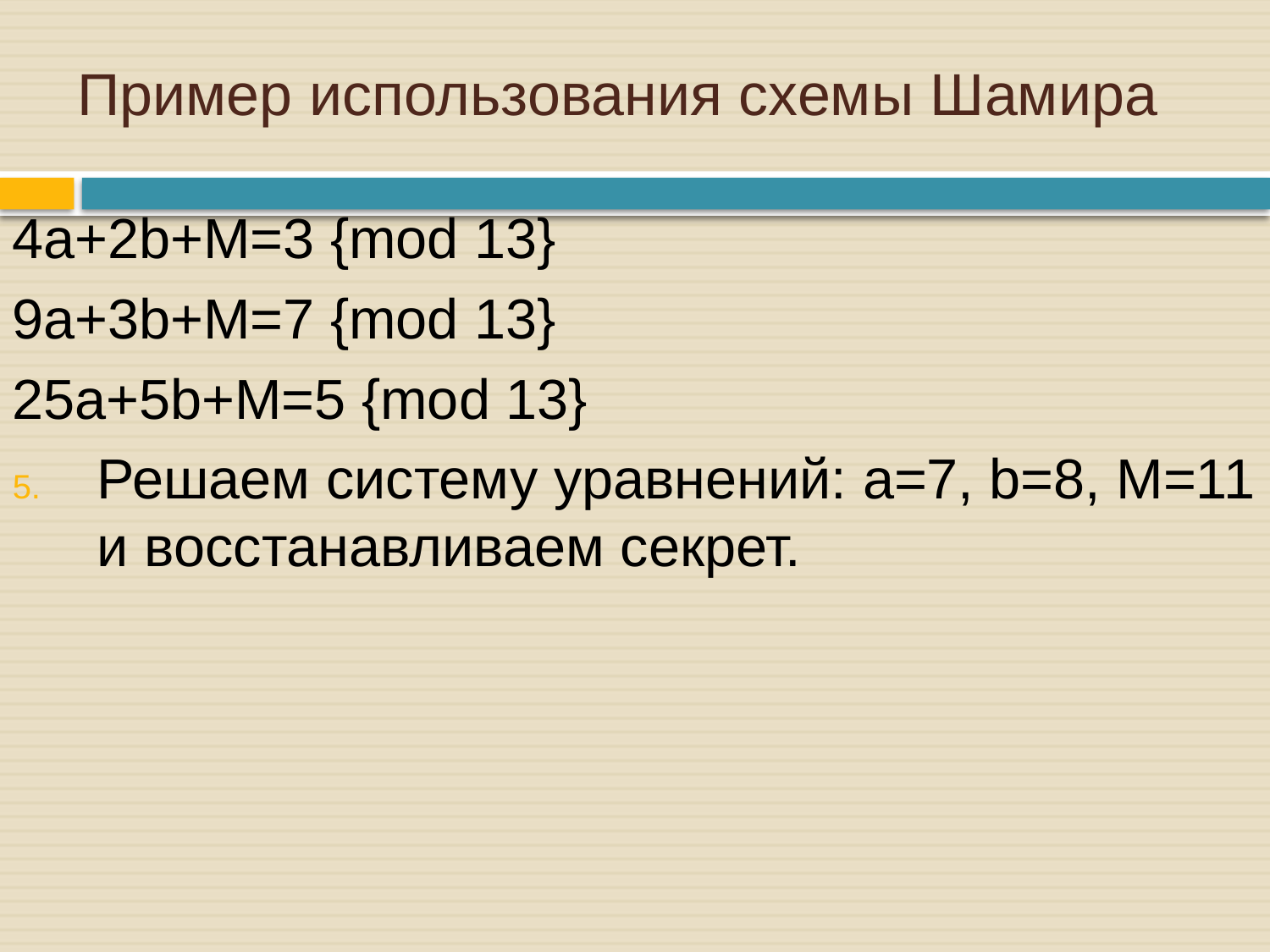

# Пример использования схемы Шамира
4a+2b+M=3 {mod 13}
9a+3b+M=7 {mod 13}
25a+5b+M=5 {mod 13}
Решаем систему уравнений: a=7, b=8, M=11 и восстанавливаем секрет.